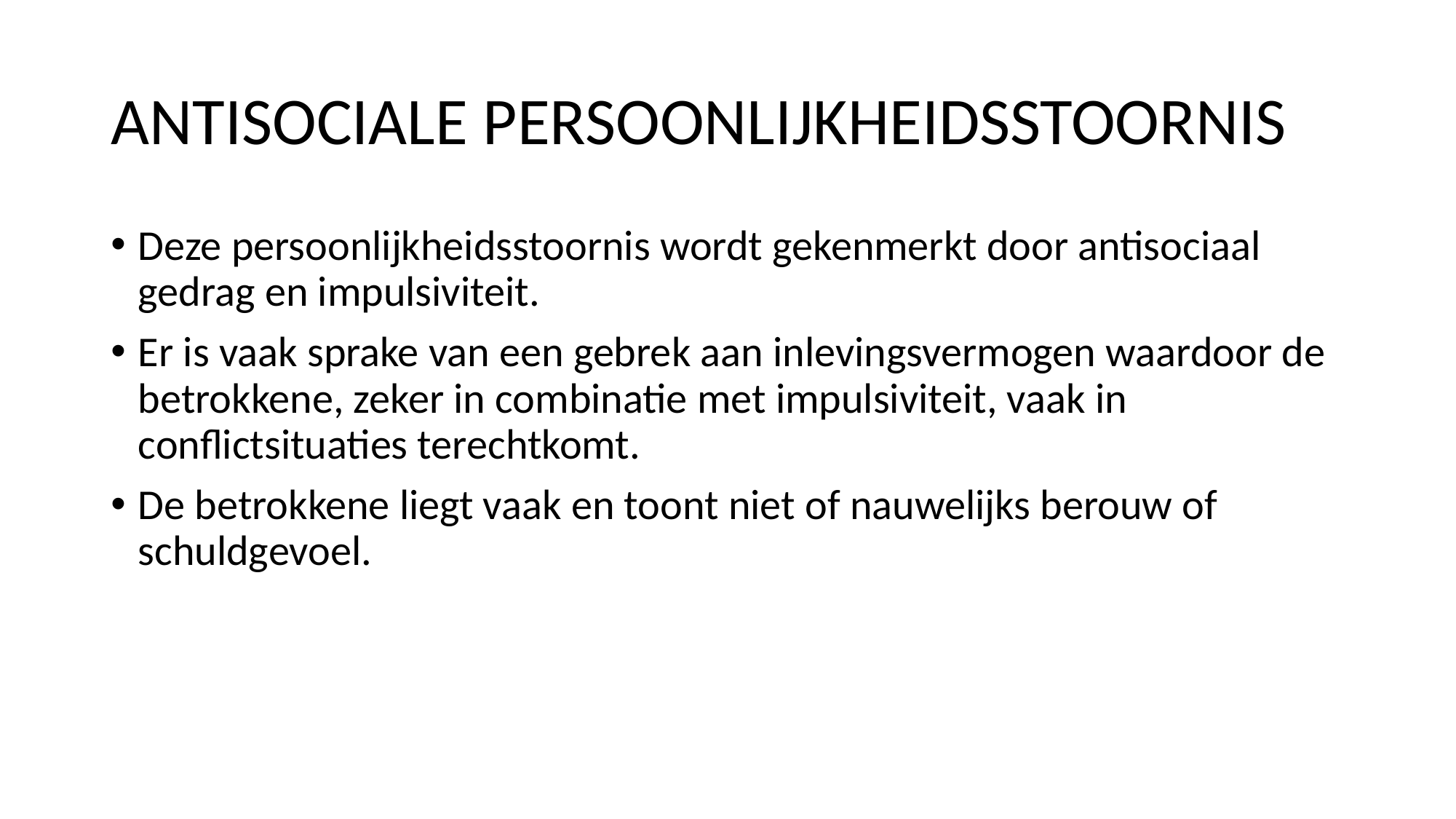

# Antisociale persoonlijkheidsstoornis
Deze persoonlijkheidsstoornis wordt gekenmerkt door antisociaal gedrag en impulsiviteit.
Er is vaak sprake van een gebrek aan inlevingsvermogen waardoor de betrokkene, zeker in combinatie met impulsiviteit, vaak in conflictsituaties terechtkomt.
De betrokkene liegt vaak en toont niet of nauwelijks berouw of schuldgevoel.